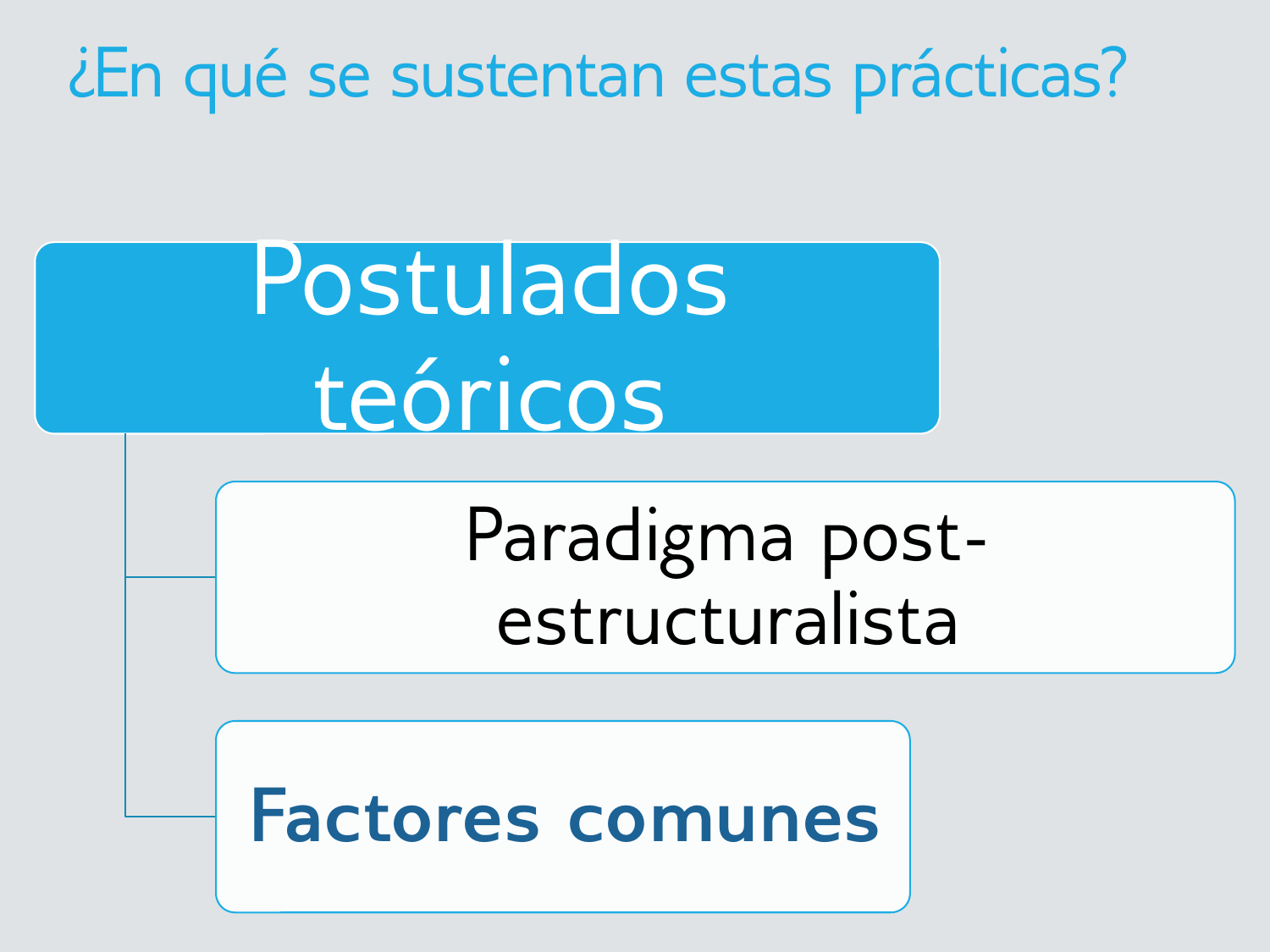

¿En qué se sustentan estas prácticas?
Postulados teóricos
Paradigma post-estructuralista
Factores comunes